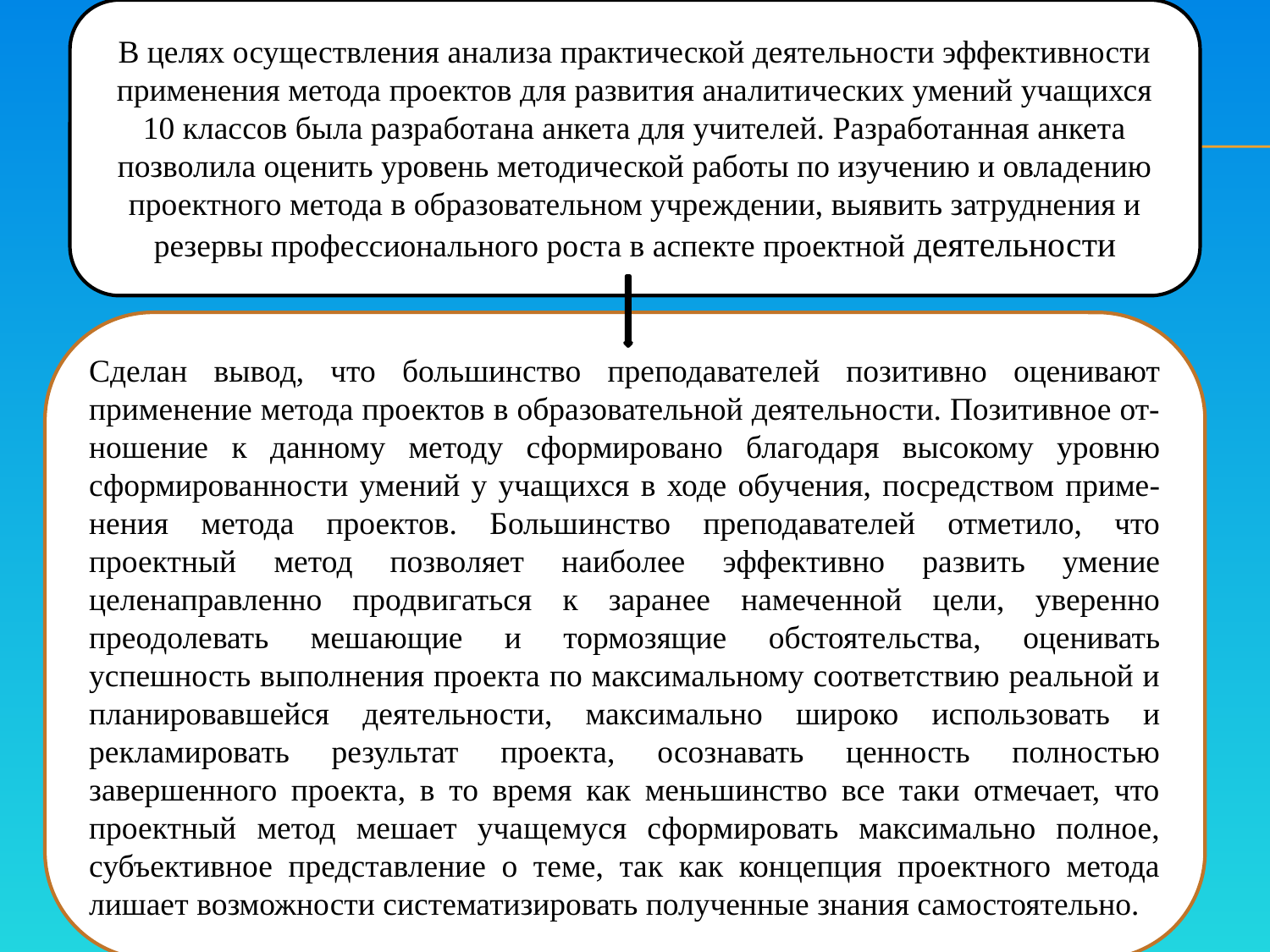

В целях осуществления анализа практической деятельности эффективности применения метода проектов для развития аналитических умений учащихся 10 классов была разработана анкета для учителей. Разработанная анкета позволила оценить уровень методической работы по изучению и овладению проектного метода в образовательном учреждении, выявить затруднения и резервы профессионального роста в аспекте проектной деятельности

Сделан вывод, что большинство преподавателей позитивно оценивают применение метода проектов в образовательной деятельности. Позитивное от-ношение к данному методу сформировано благодаря высокому уровню сформированности умений у учащихся в ходе обучения, посредством приме-нения метода проектов. Большинство преподавателей отметило, что проектный метод позволяет наиболее эффективно развить умение целенаправленно продвигаться к заранее намеченной цели, уверенно преодолевать мешающие и тормозящие обстоятельства, оценивать успешность выполнения проекта по максимальному соответствию реальной и планировавшейся деятельности, максимально широко использовать и рекламировать результат проекта, осознавать ценность полностью завершенного проекта, в то время как меньшинство все таки отмечает, что проектный метод мешает учащемуся сформировать максимально полное, субъективное представление о теме, так как концепция проектного метода лишает возможности систематизировать полученные знания самостоятельно.